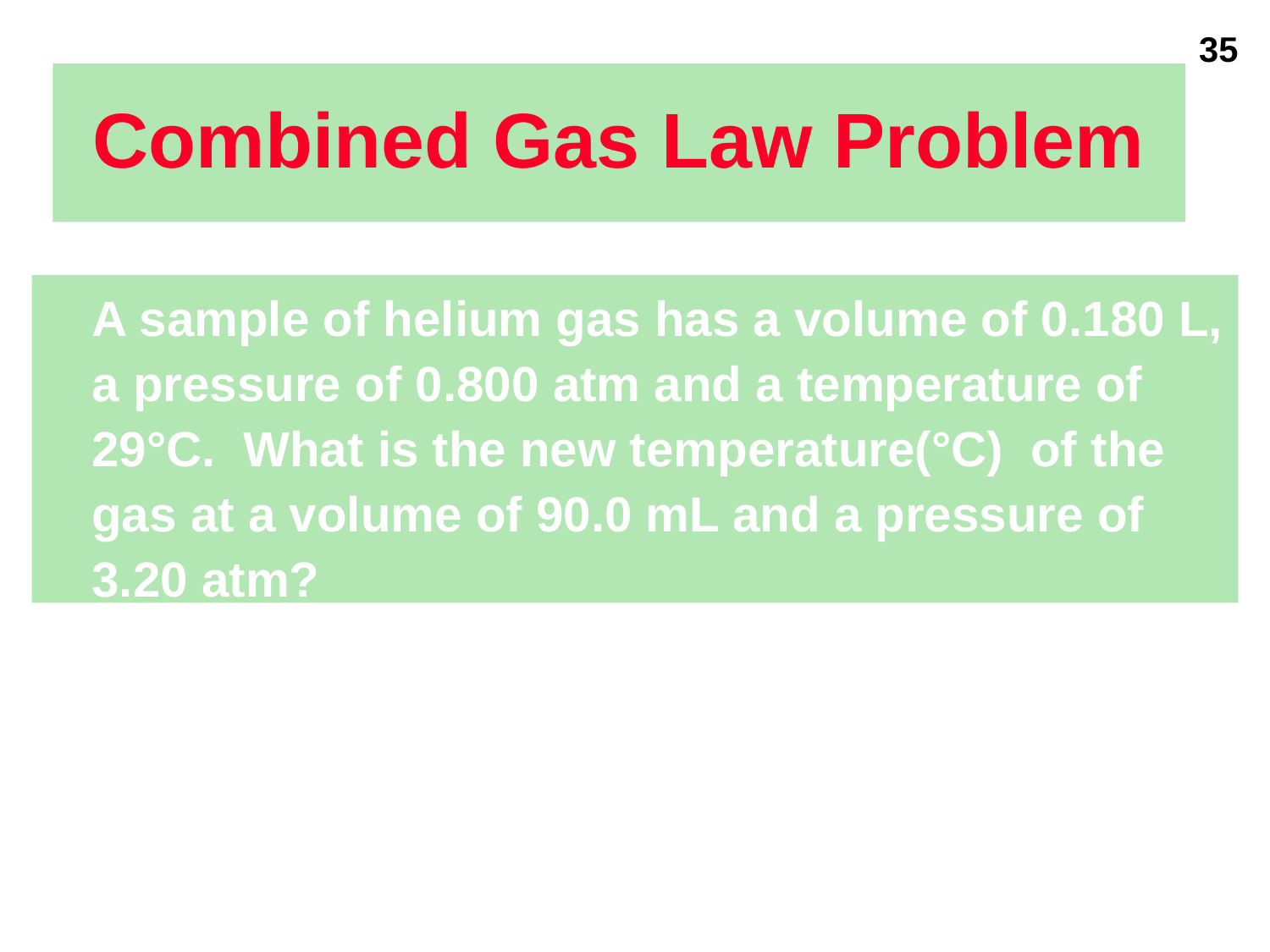

# Combined Gas Law Problem
	A sample of helium gas has a volume of 0.180 L, a pressure of 0.800 atm and a temperature of 29°C.  What is the new temperature(°C)  of the gas at a volume of 90.0 mL and a pressure of 3.20 atm?

Set up Data Table
P1  = 0.800 atm       V1 = 180 mL	  T1 =  302 K
P2  = 3.20  atm        V2= 90 mL         T2  =   ??